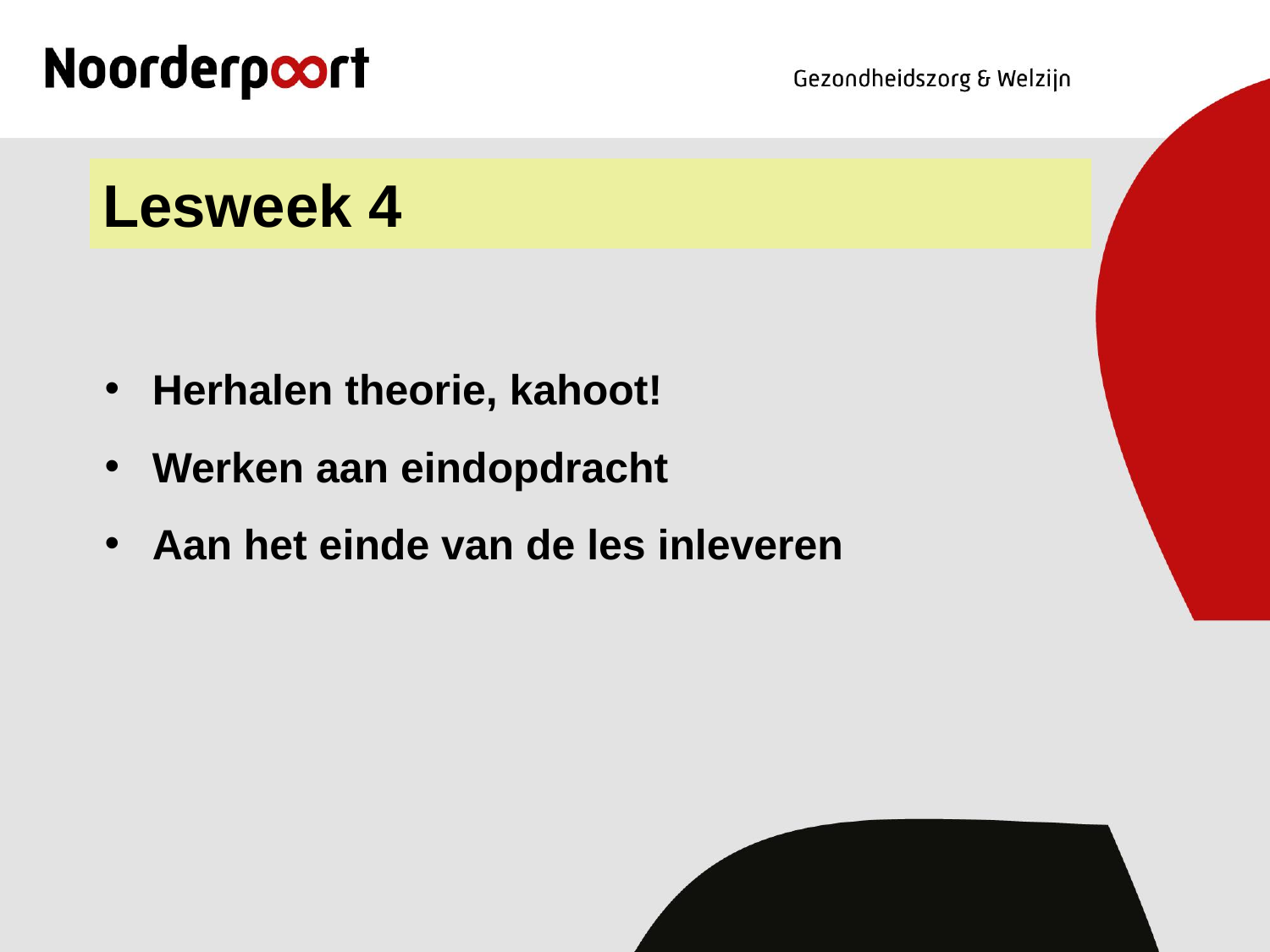

# Lesweek 4

Herhalen theorie, kahoot!

Werken aan eindopdracht

Aan het einde van de les inleveren